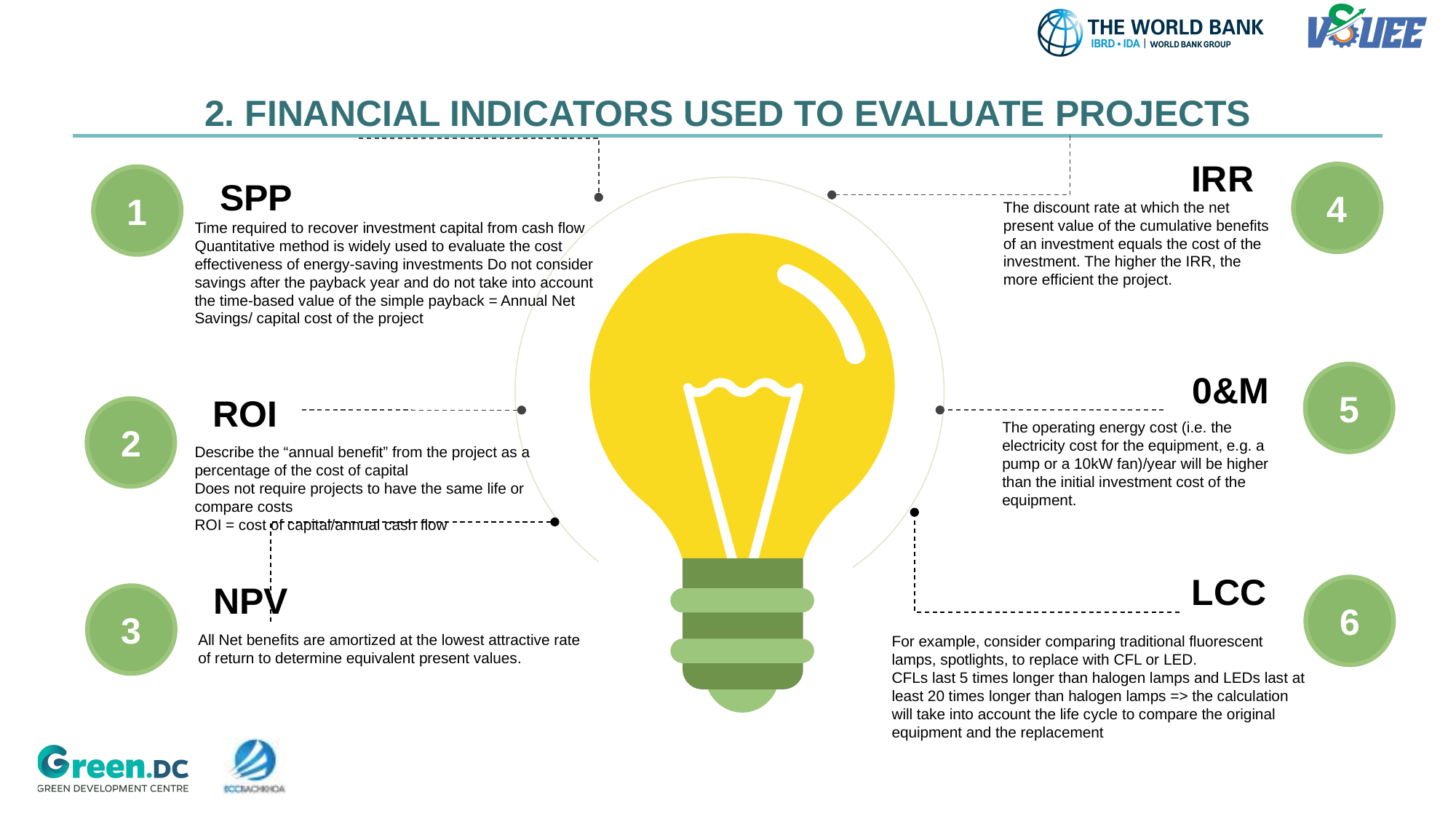

# 2. FINANCIAL INDICATORS USED TO EVALUATE PROJECTS

IRR
4
The discount rate at which the net present value of the cumulative benefits of an investment equals the cost of the investment. The higher the IRR, the more efficient the project.
1
SPP
Time required to recover investment capital from cash flow Quantitative method is widely used to evaluate the cost effectiveness of energy-saving investments Do not consider savings after the payback year and do not take into account the time-based value of the simple payback = Annual Net Savings/ capital cost of the project

0&M
5
The operating energy cost (i.e. the electricity cost for the equipment, e.g. a pump or a 10kW fan)/year will be higher than the initial investment cost of the equipment.
ROI
2
Describe the “annual benefit” from the project as a percentage of the cost of capital
Does not require projects to have the same life or compare costs
ROI = cost of capital/annual cash flow
LCC
6
For example, consider comparing traditional fluorescent lamps, spotlights, to replace with CFL or LED.
CFLs last 5 times longer than halogen lamps and LEDs last at least 20 times longer than halogen lamps => the calculation will take into account the life cycle to compare the original equipment and the replacement
NPV
3
All Net benefits are amortized at the lowest attractive rate of return to determine equivalent present values.